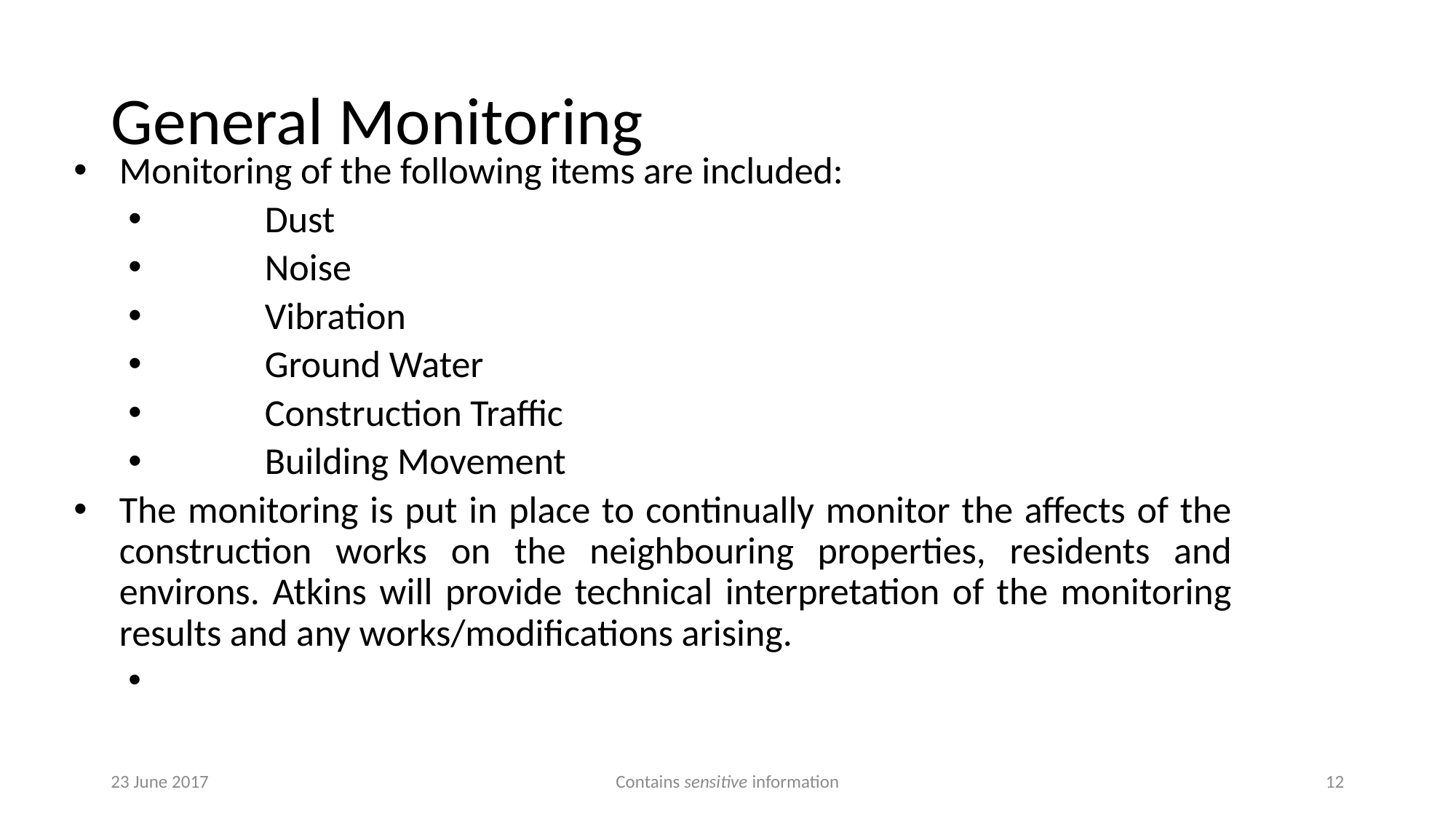

# General Monitoring
Monitoring of the following items are included:
	Dust
	Noise
	Vibration
	Ground Water
	Construction Traffic
	Building Movement
The monitoring is put in place to continually monitor the affects of the construction works on the neighbouring properties, residents and environs. Atkins will provide technical interpretation of the monitoring results and any works/modifications arising.

23 June 2017
Contains sensitive information
12